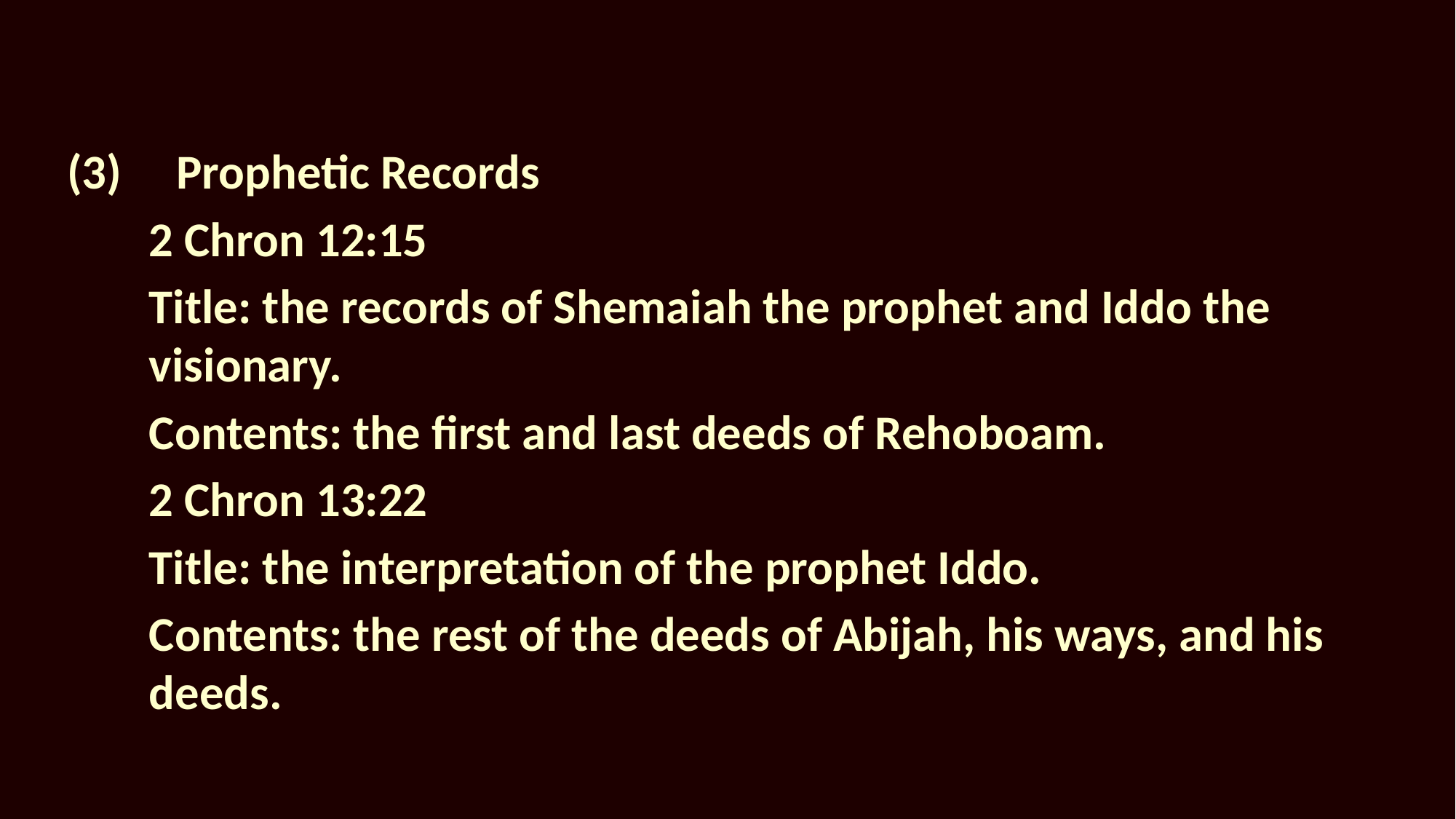

(3)	Prophetic Records
	2 Chron 12:15
	Title: the records of Shemaiah the prophet and Iddo the visionary.
	Contents: the first and last deeds of Rehoboam.
	2 Chron 13:22
	Title: the interpretation of the prophet Iddo.
	Contents: the rest of the deeds of Abijah, his ways, and his deeds.